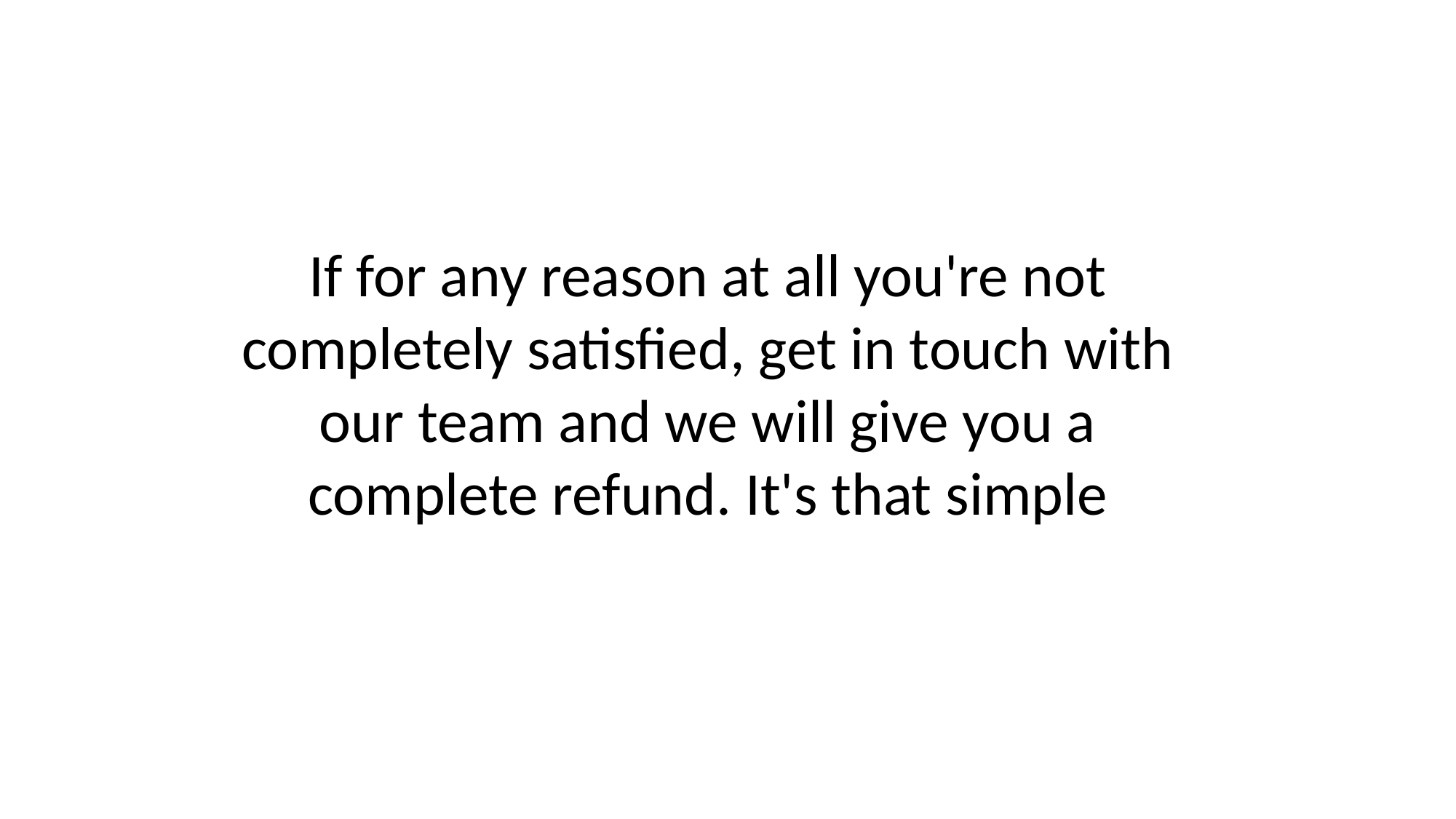

If for any reason at all you're not completely satisfied, get in touch with our team and we will give you a complete refund. It's that simple